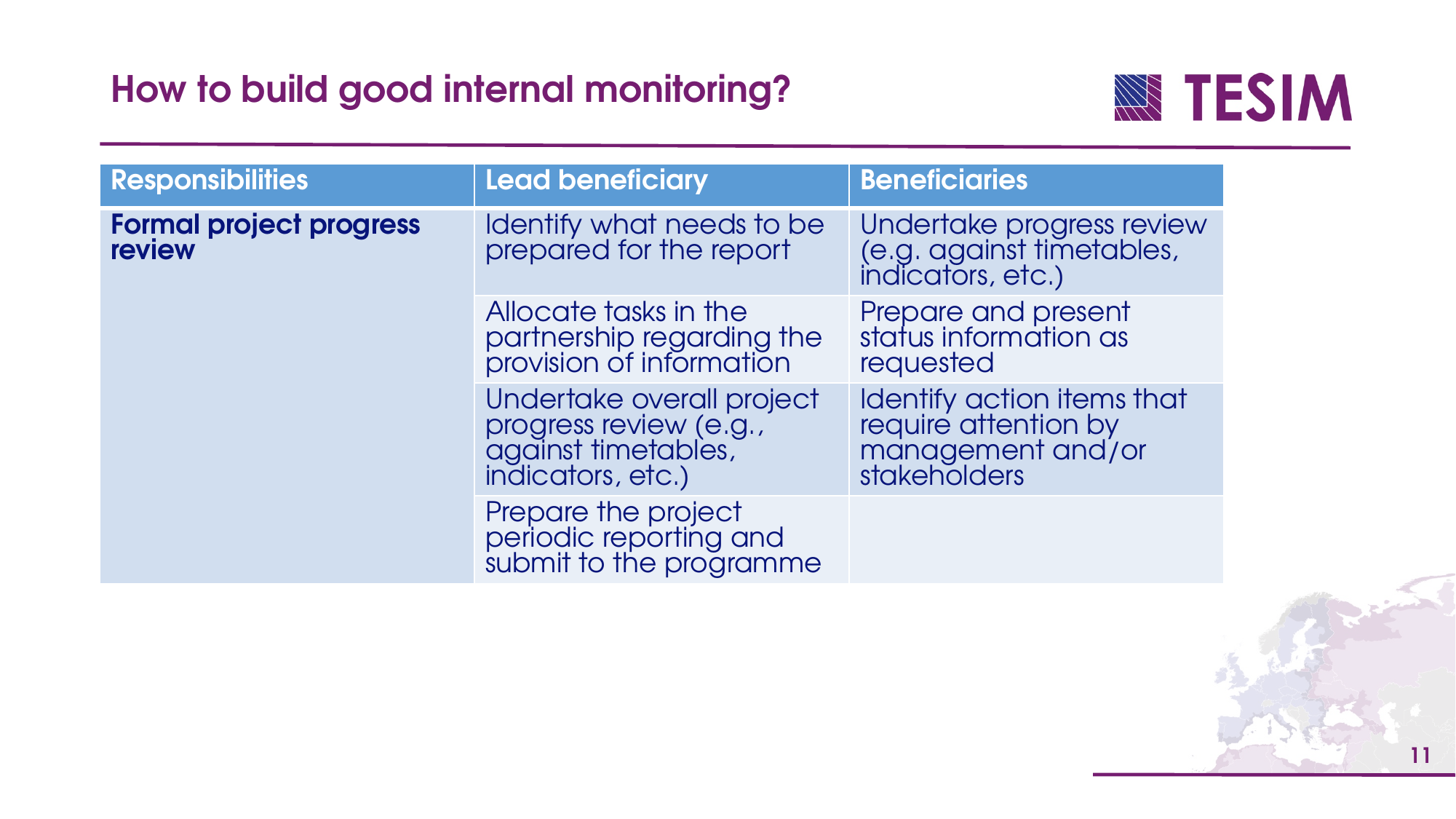

How to build good internal monitoring?
| Responsibilities | Lead beneficiary | Beneficiaries |
| --- | --- | --- |
| Formal project progress review | Identify what needs to be prepared for the report | Undertake progress review (e.g. against timetables, indicators, etc.) |
|  | Allocate tasks in the partnership regarding the provision of information | Prepare and present status information as requested |
|  | Undertake overall project progress review (e.g., against timetables, indicators, etc.) | Identify action items that require attention by management and/or stakeholders |
|  | Prepare the project periodic reporting and submit to the programme |  |